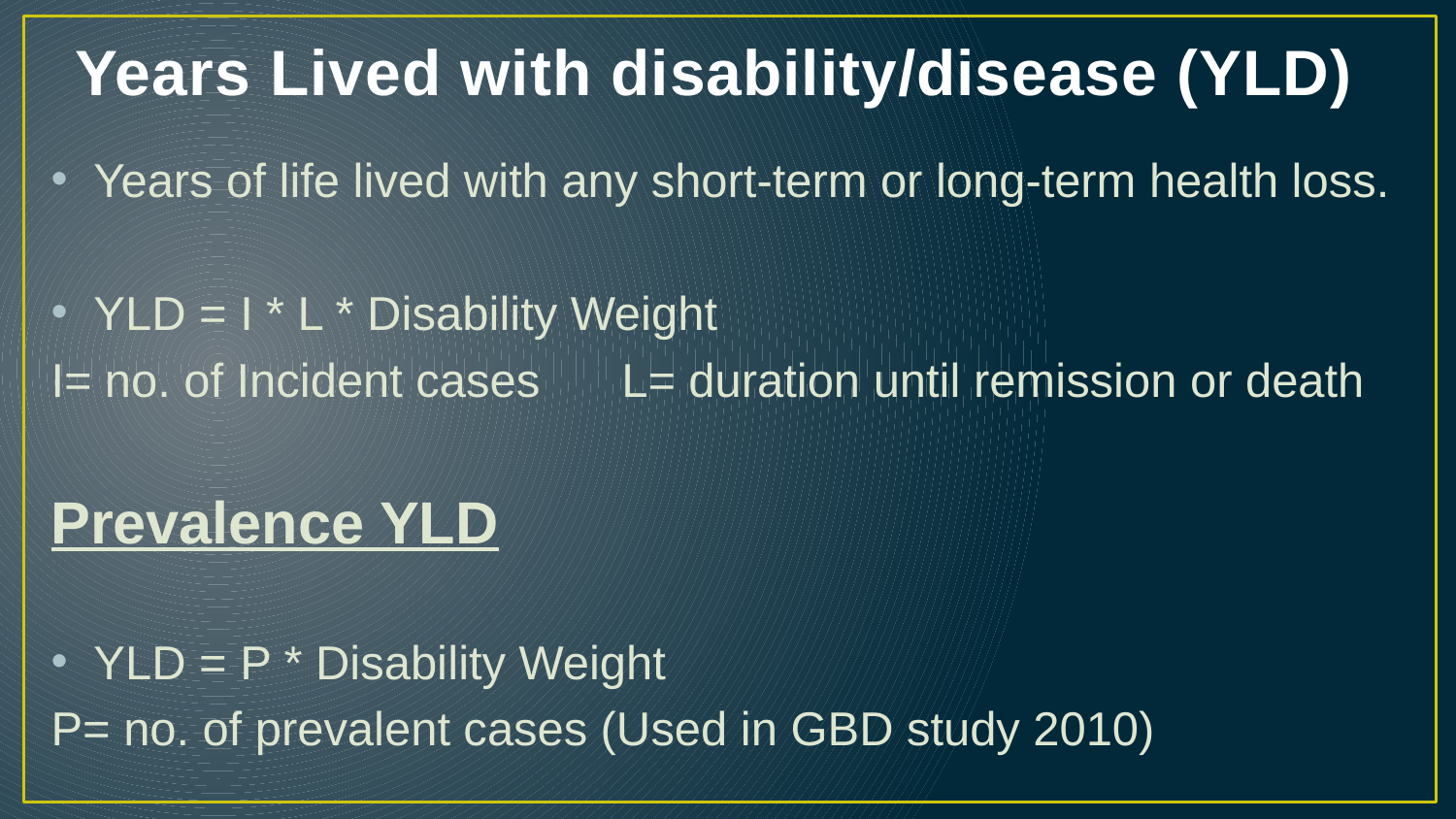

# Years Lived with disability/disease (YLD)
Years of life lived with any short-term or long-term health loss.

YLD = I * L * Disability Weight
I= no. of Incident cases	L= duration until remission or death

Prevalence YLD

YLD = P * Disability Weight
P= no. of prevalent cases (Used in GBD study 2010)